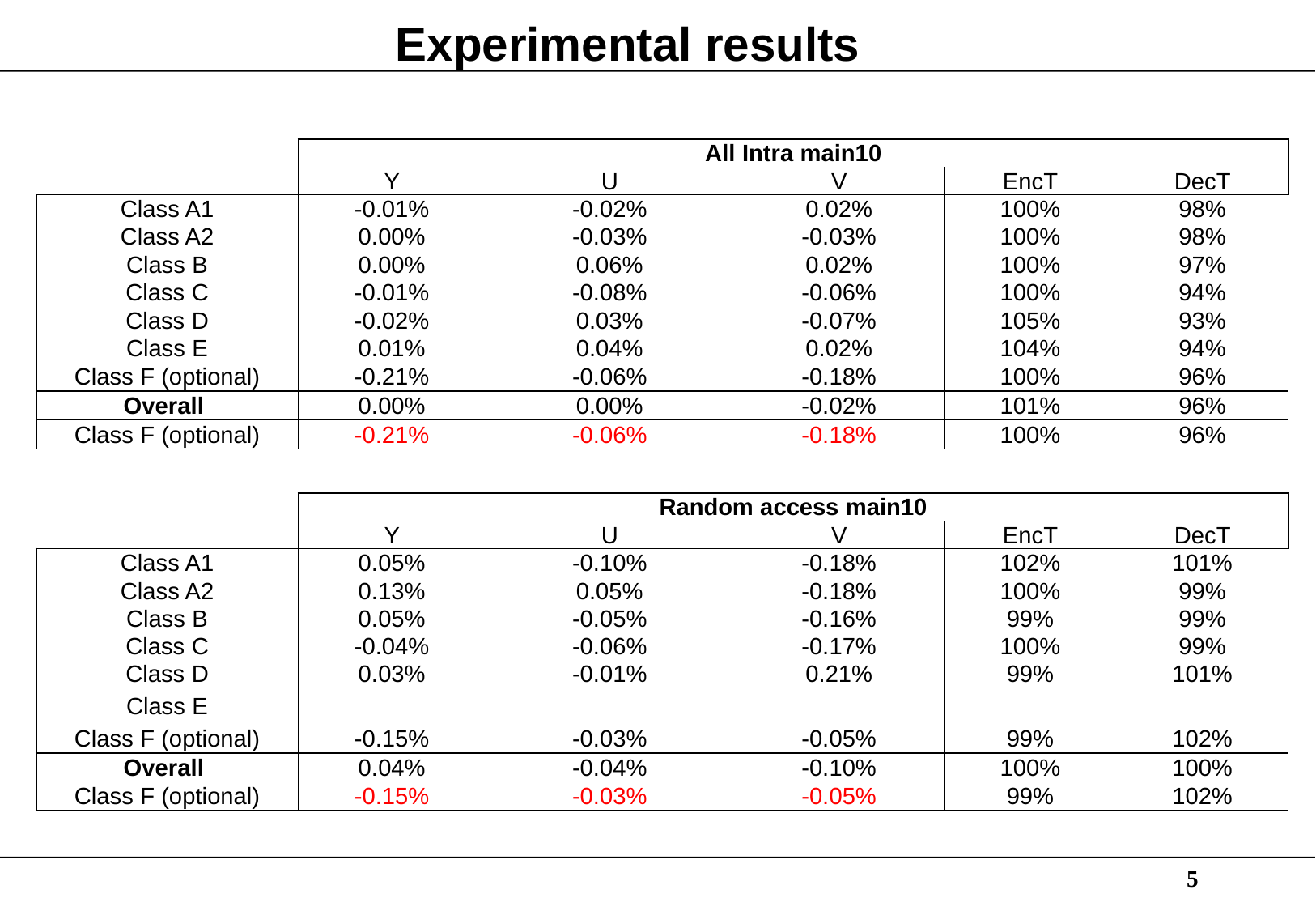

# Experimental results
|  | All Intra main10 |  |  |  |  |
| --- | --- | --- | --- | --- | --- |
|  | Y | U | V | EncT | DecT |
| Class A1 | -0.01% | -0.02% | 0.02% | 100% | 98% |
| Class A2 | 0.00% | -0.03% | -0.03% | 100% | 98% |
| Class B | 0.00% | 0.06% | 0.02% | 100% | 97% |
| Class C | -0.01% | -0.08% | -0.06% | 100% | 94% |
| Class D | -0.02% | 0.03% | -0.07% | 105% | 93% |
| Class E | 0.01% | 0.04% | 0.02% | 104% | 94% |
| Class F (optional) | -0.21% | -0.06% | -0.18% | 100% | 96% |
| Overall | 0.00% | 0.00% | -0.02% | 101% | 96% |
| Class F (optional) | -0.21% | -0.06% | -0.18% | 100% | 96% |
|  | Random access main10 |  |  |  |  |
| --- | --- | --- | --- | --- | --- |
|  | Y | U | V | EncT | DecT |
| Class A1 | 0.05% | -0.10% | -0.18% | 102% | 101% |
| Class A2 | 0.13% | 0.05% | -0.18% | 100% | 99% |
| Class B | 0.05% | -0.05% | -0.16% | 99% | 99% |
| Class C | -0.04% | -0.06% | -0.17% | 100% | 99% |
| Class D | 0.03% | -0.01% | 0.21% | 99% | 101% |
| Class E |  |  |  |  |  |
| Class F (optional) | -0.15% | -0.03% | -0.05% | 99% | 102% |
| Overall | 0.04% | -0.04% | -0.10% | 100% | 100% |
| Class F (optional) | -0.15% | -0.03% | -0.05% | 99% | 102% |
5